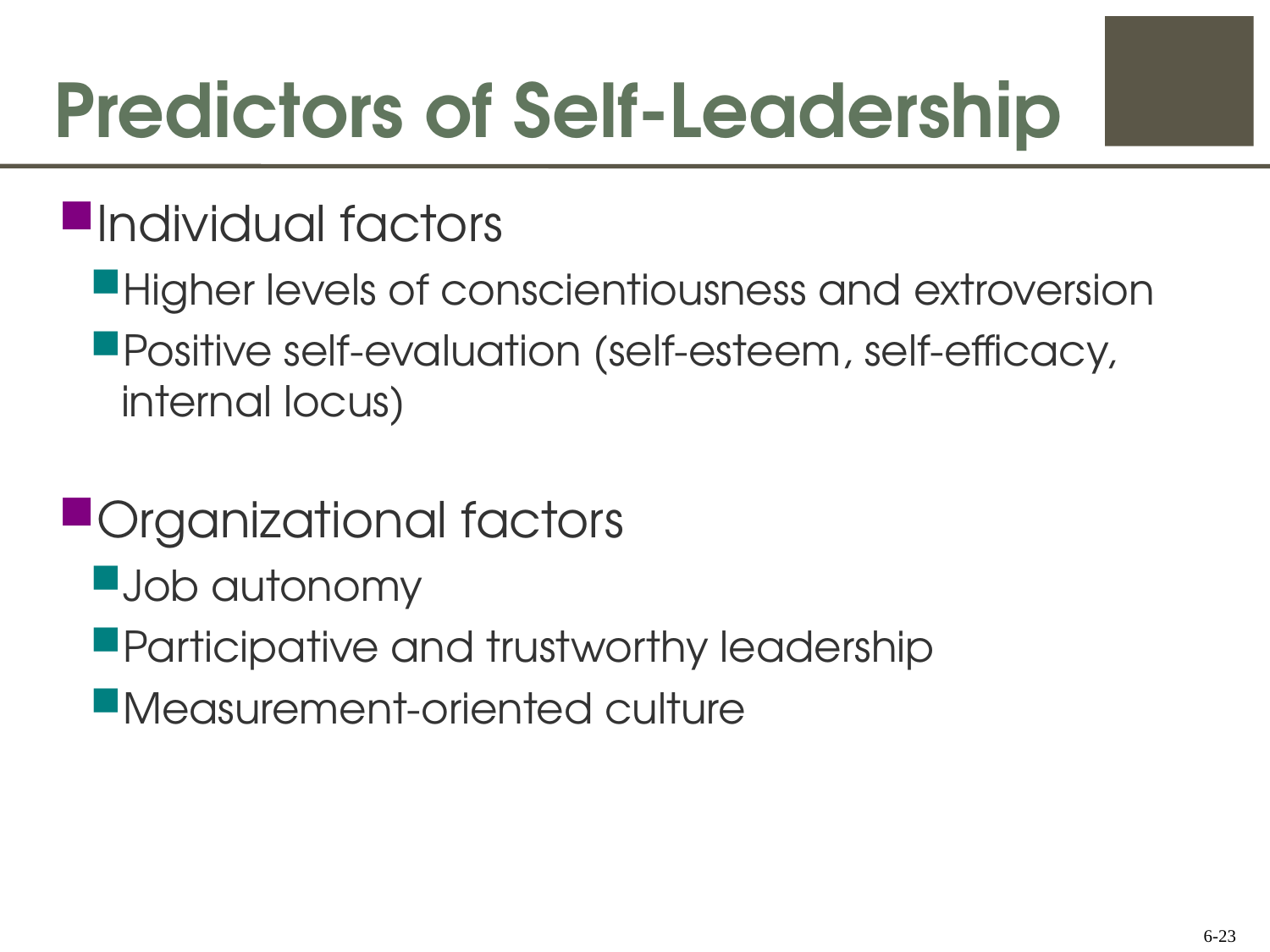

# Predictors of Self-Leadership
Individual factors
Higher levels of conscientiousness and extroversion
Positive self-evaluation (self-esteem, self-efficacy, internal locus)
Organizational factors
Job autonomy
Participative and trustworthy leadership
Measurement-oriented culture